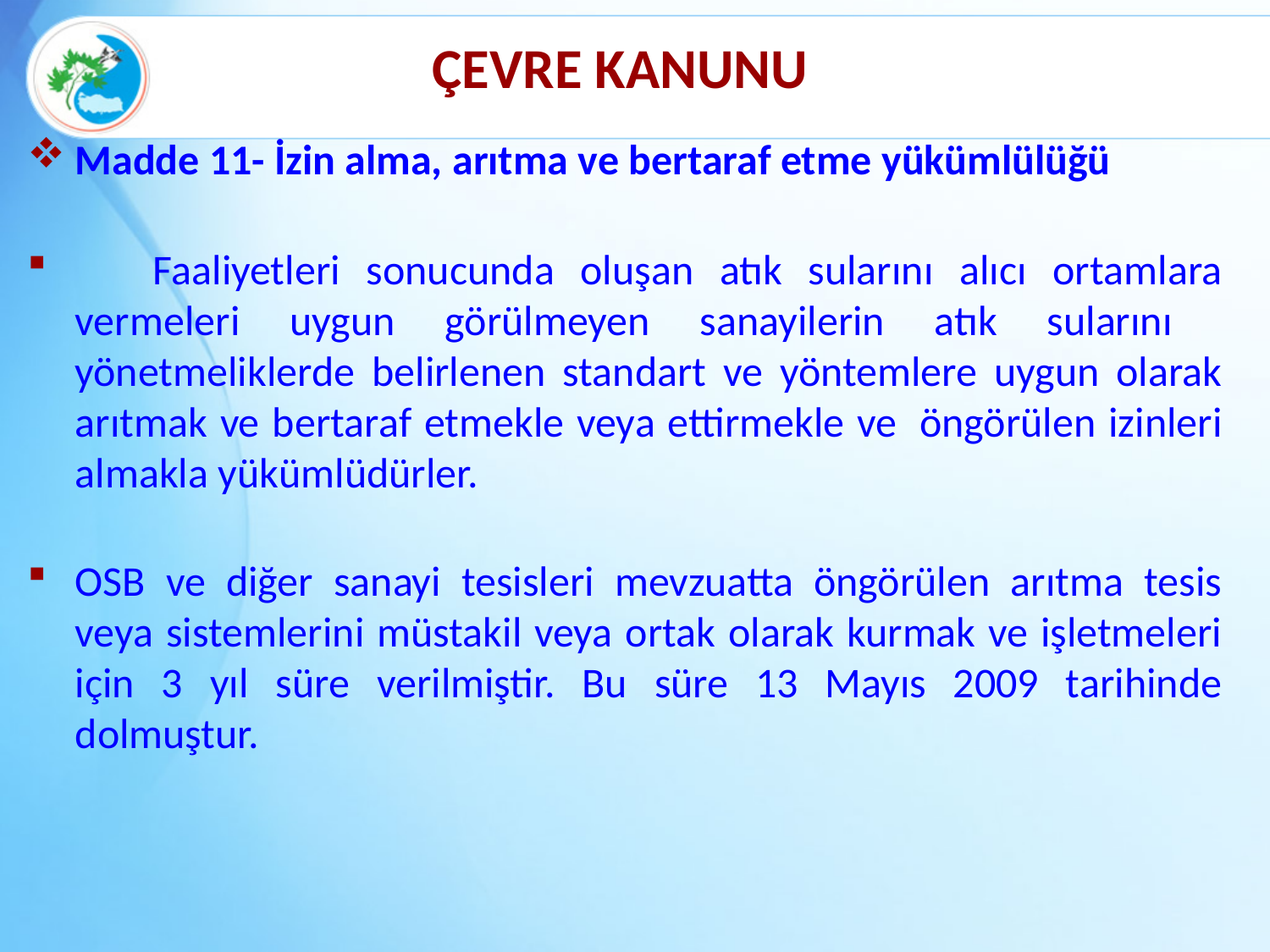

ÇEVRE KANUNU
Madde 11- İzin alma, arıtma ve bertaraf etme yükümlülüğü

   Faaliyetleri sonucunda oluşan atık sularını alıcı ortamlara vermeleri uygun görülmeyen sanayilerin atık sularını  yönetmeliklerde belirlenen standart ve yöntemlere uygun olarak arıtmak ve bertaraf etmekle veya ettirmekle ve  öngörülen izinleri almakla yükümlüdürler.

OSB ve diğer sanayi tesisleri mevzuatta öngörülen arıtma tesis veya sistemlerini müstakil veya ortak olarak kurmak ve işletmeleri için 3 yıl süre verilmiştir. Bu süre 13 Mayıs 2009 tarihinde dolmuştur.